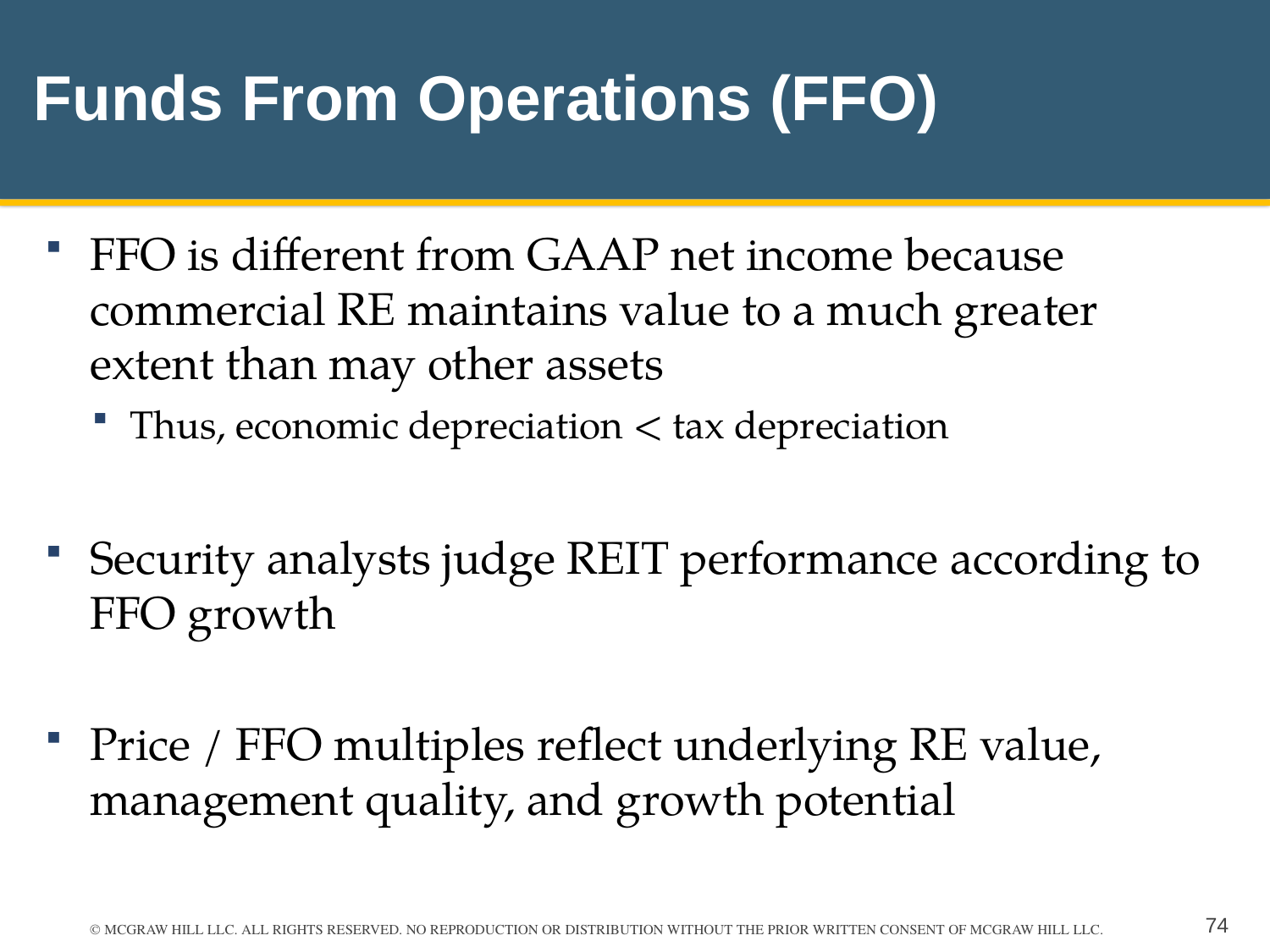

# Funds From Operations (FFO)
FFO is different from GAAP net income because commercial RE maintains value to a much greater extent than may other assets
Thus, economic depreciation < tax depreciation

Security analysts judge REIT performance according to FFO growth

Price / FFO multiples reflect underlying RE value, management quality, and growth potential
© MCGRAW HILL LLC. ALL RIGHTS RESERVED. NO REPRODUCTION OR DISTRIBUTION WITHOUT THE PRIOR WRITTEN CONSENT OF MCGRAW HILL LLC.
74